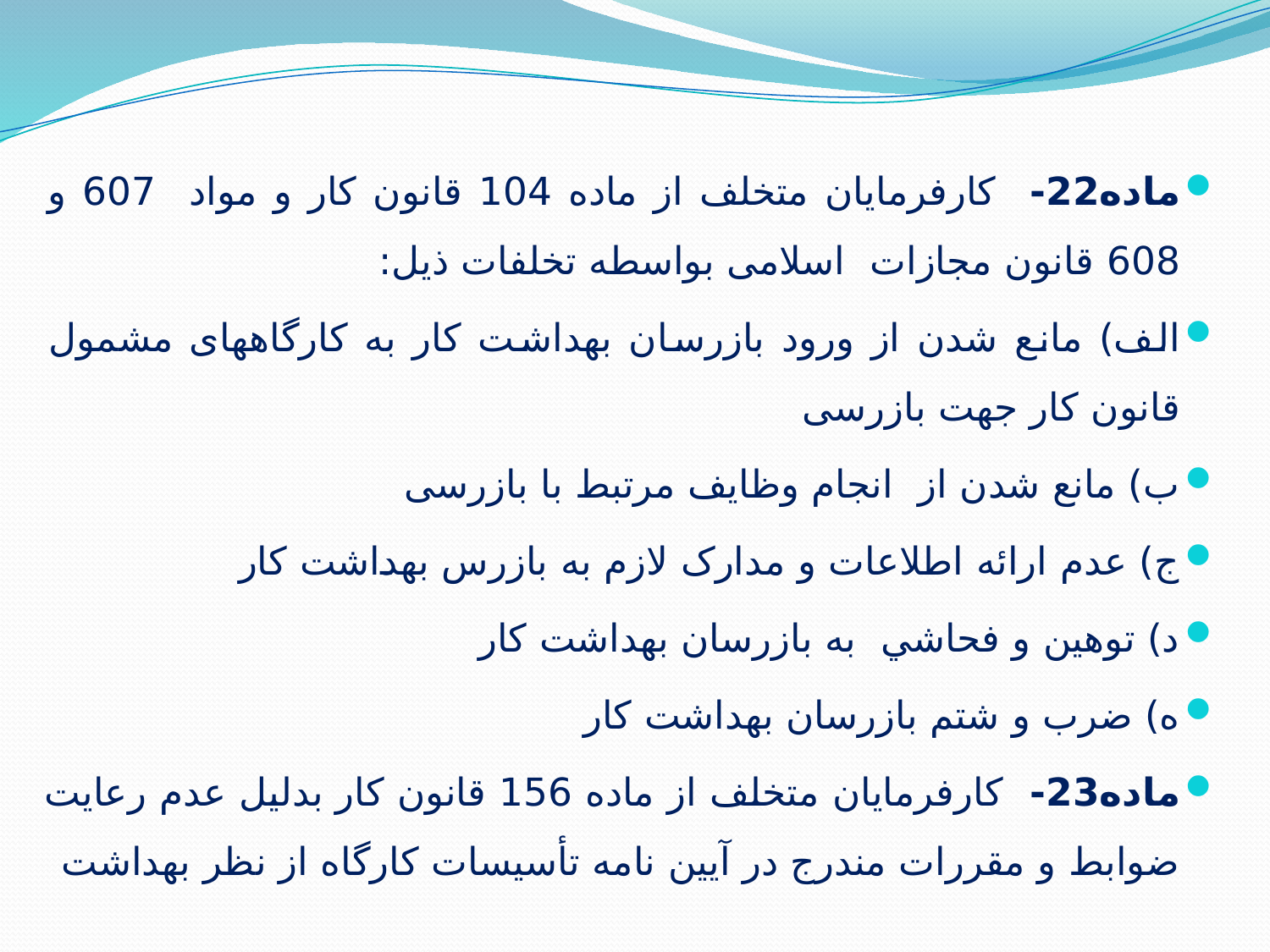

ماده22-  کارفرمایان متخلف از ماده 104 قانون کار و مواد  607 و 608 قانون مجازات  اسلامی بواسطه تخلفات ذیل:
الف) مانع شدن از ورود بازرسان بهداشت کار به کارگاههای مشمول قانون کار جهت بازرسی
ب) مانع شدن از  انجام وظایف مرتبط با بازرسی
ج) عدم ارائه اطلاعات و مدارک لازم به بازرس بهداشت کار
د) توهين و فحاشي  به بازرسان بهداشت كار
ه) ضرب و شتم بازرسان بهداشت كار
ماده23-  کارفرمایان متخلف از ماده 156 قانون کار بدلیل عدم رعایت ضوابط و مقررات مندرج در آیین نامه تأسیسات کارگاه از نظر بهداشت